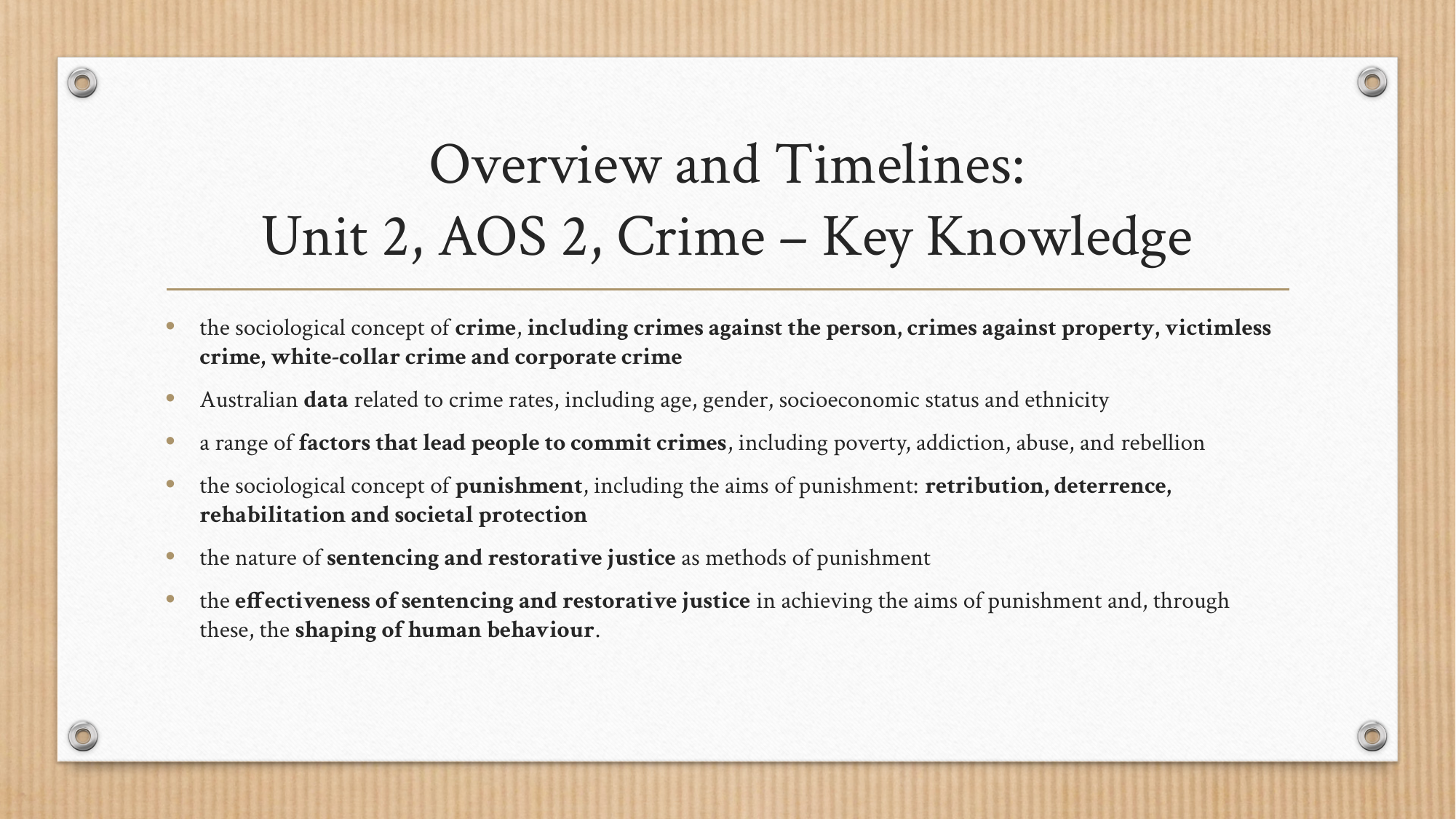

# Overview and Timelines: Unit 2, AOS 2, Crime – Key Knowledge
the sociological concept of crime, including crimes against the person, crimes against property, victimless crime, white-collar crime and corporate crime
Australian data related to crime rates, including age, gender, socioeconomic status and ethnicity
a range of factors that lead people to commit crimes, including poverty, addiction, abuse, and rebellion
the sociological concept of punishment, including the aims of punishment: retribution, deterrence, rehabilitation and societal protection
the nature of sentencing and restorative justice as methods of punishment
the effectiveness of sentencing and restorative justice in achieving the aims of punishment and, through these, the shaping of human behaviour.